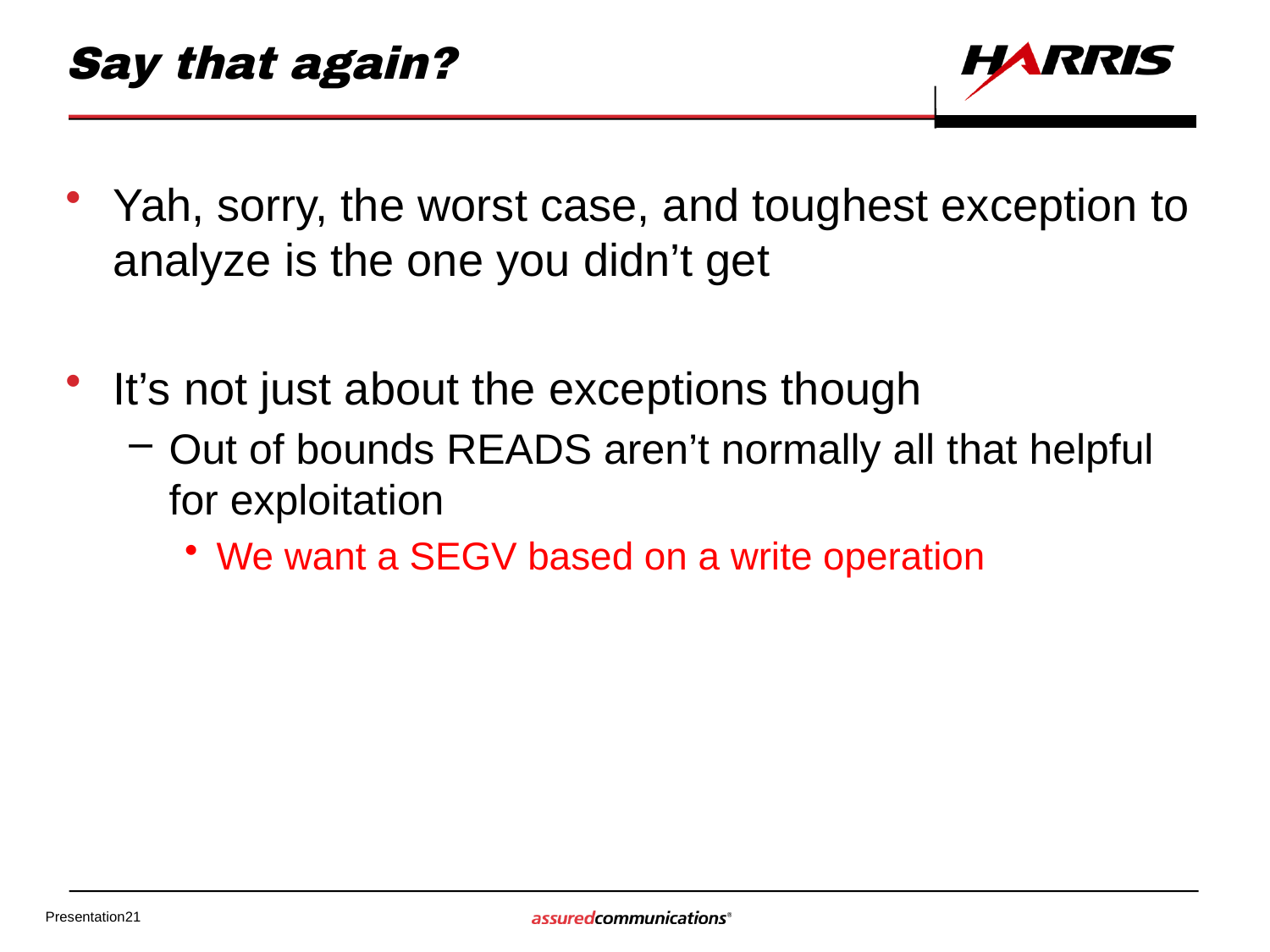

# Say that again?
Yah, sorry, the worst case, and toughest exception to analyze is the one you didn’t get

It’s not just about the exceptions though
Out of bounds READS aren’t normally all that helpful for exploitation
We want a SEGV based on a write operation